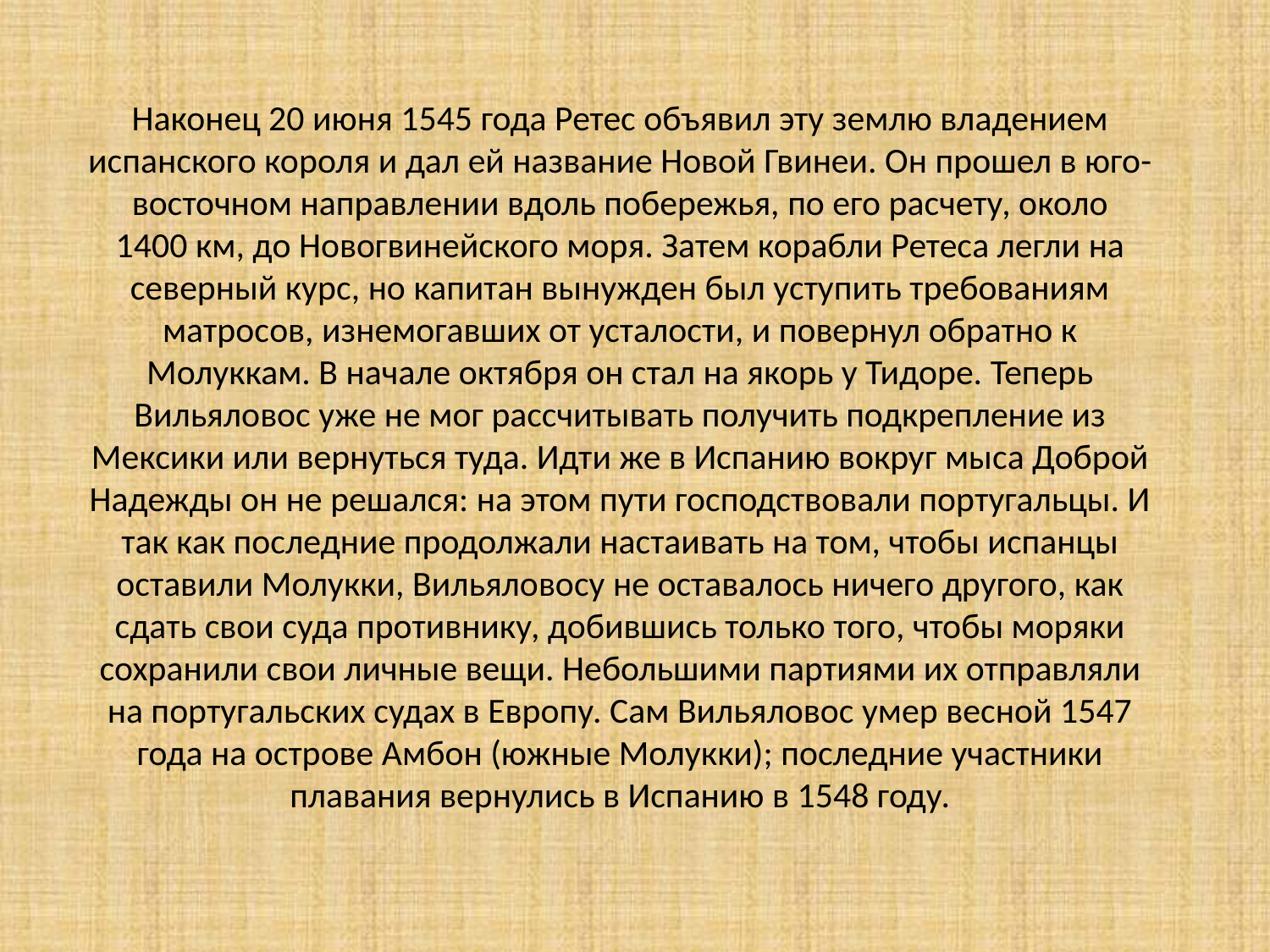

Наконец 20 июня 1545 года Ретес объявил эту землю владением испанского короля и дал ей название Новой Гвинеи. Он прошел в юго-восточном направлении вдоль побережья, по его расчету, около 1400 км, до Новогвинейского моря. Затем корабли Ретеса легли на северный курс, но капитан вынужден был уступить требованиям матросов, изнемогавших от усталости, и повернул обратно к Молуккам. В начале октября он стал на якорь у Тидоре. Теперь Вильяловос уже не мог рассчитывать получить подкрепление из Мексики или вернуться туда. Идти же в Испанию вокруг мыса Доброй Надежды он не решался: на этом пути господствовали португальцы. И так как последние продолжали настаивать на том, чтобы испанцы оставили Молукки, Вильяловосу не оставалось ничего другого, как сдать свои суда противнику, добившись только того, чтобы моряки сохранили свои личные вещи. Небольшими партиями их отправляли на португальских судах в Европу. Сам Вильяловос умер весной 1547 года на острове Амбон (южные Молукки); последние участники плавания вернулись в Испанию в 1548 году.